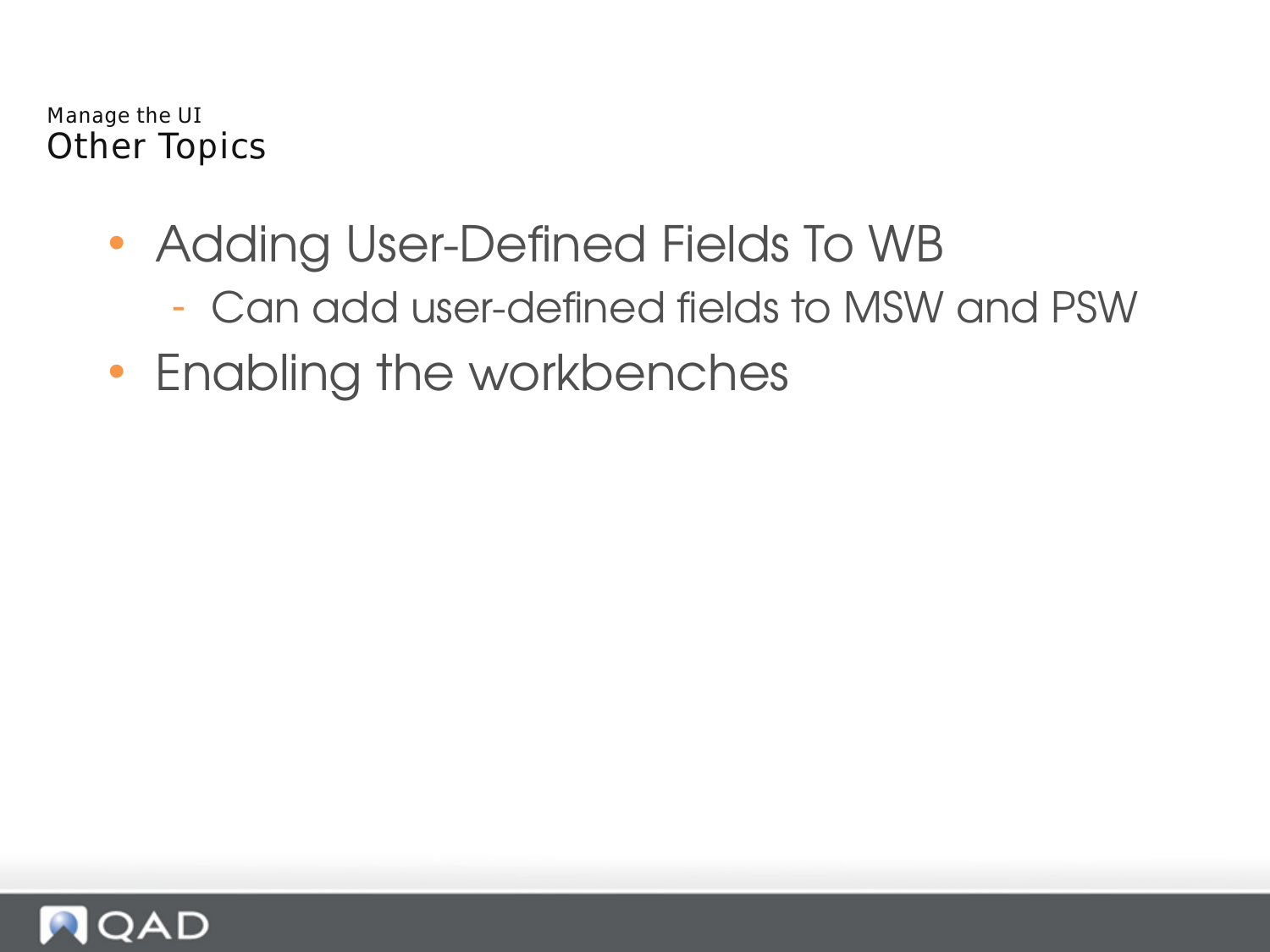

Manage the UI
Other Topics
Adding User-Defined Fields To WB
Can add user-defined fields to MSW and PSW
Enabling the workbenches